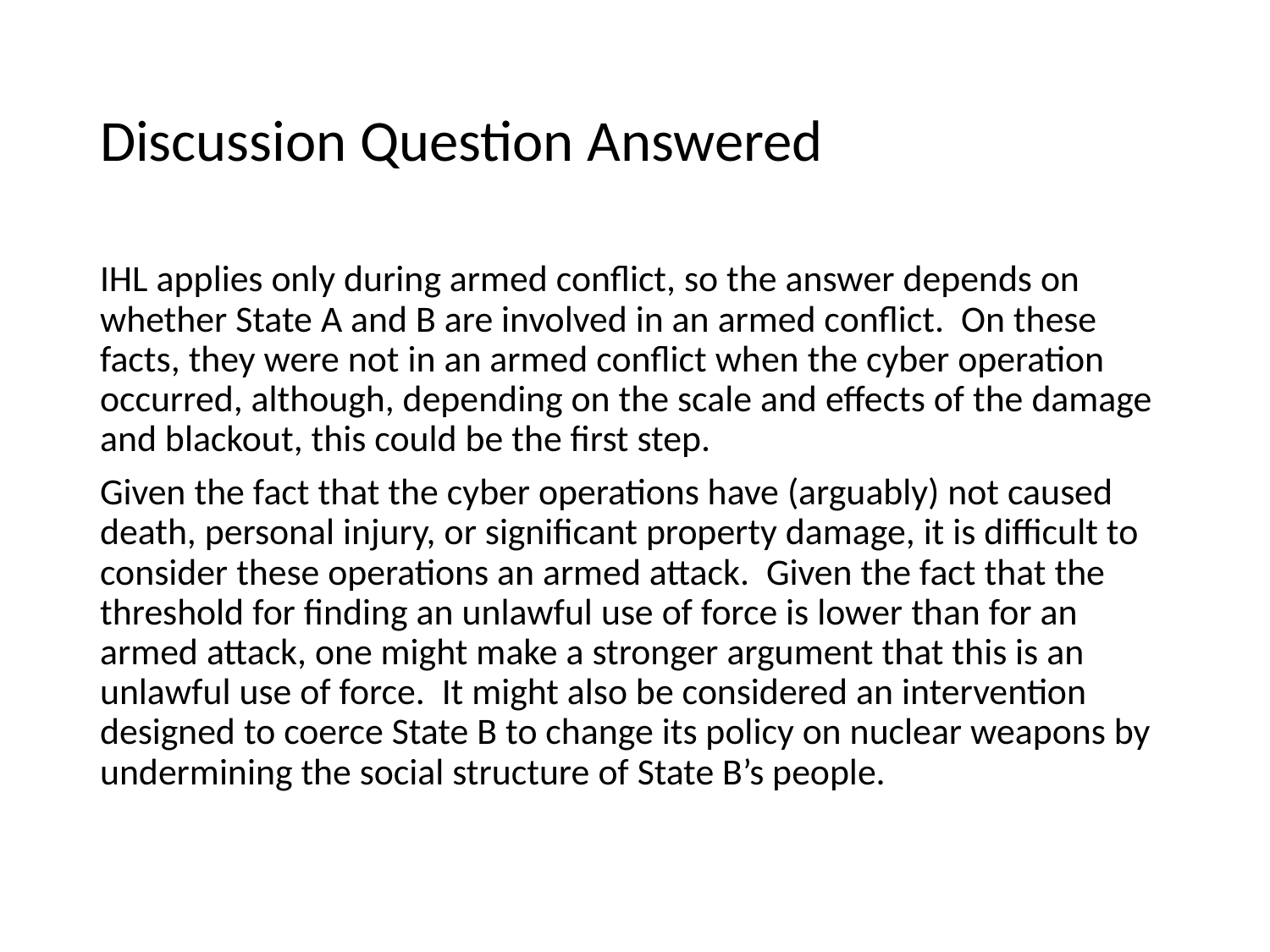

# Discussion Question Answered
IHL applies only during armed conflict, so the answer depends on whether State A and B are involved in an armed conflict.  On these facts, they were not in an armed conflict when the cyber operation occurred, although, depending on the scale and effects of the damage and blackout, this could be the first step.
Given the fact that the cyber operations have (arguably) not caused death, personal injury, or significant property damage, it is difficult to consider these operations an armed attack.  Given the fact that the threshold for finding an unlawful use of force is lower than for an armed attack, one might make a stronger argument that this is an unlawful use of force.  It might also be considered an intervention designed to coerce State B to change its policy on nuclear weapons by undermining the social structure of State B’s people.